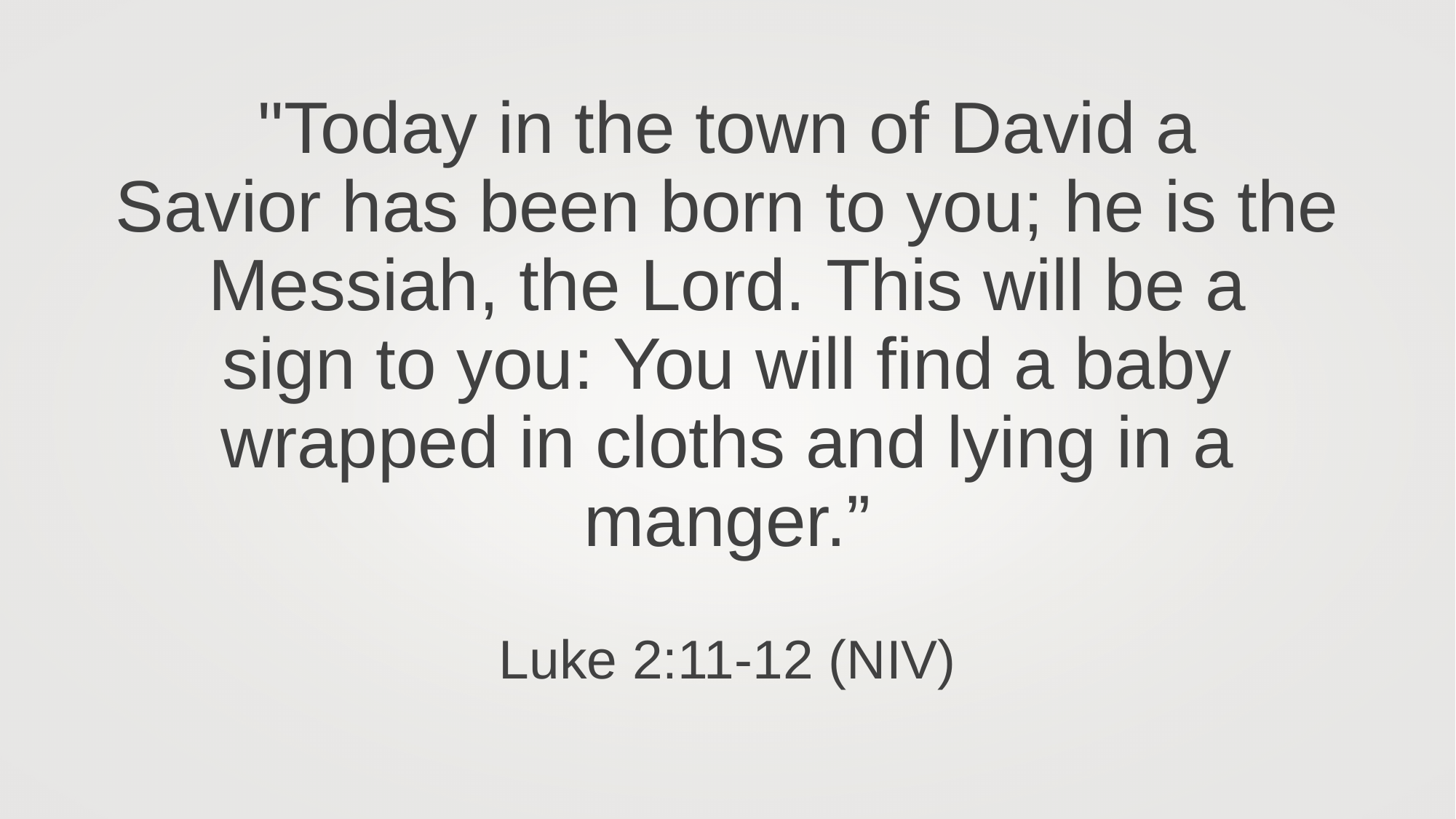

"Today in the town of David a Savior has been born to you; he is the Messiah, the Lord. This will be a sign to you: You will find a baby wrapped in cloths and lying in a manger.”

Luke 2:11-12 (NIV)